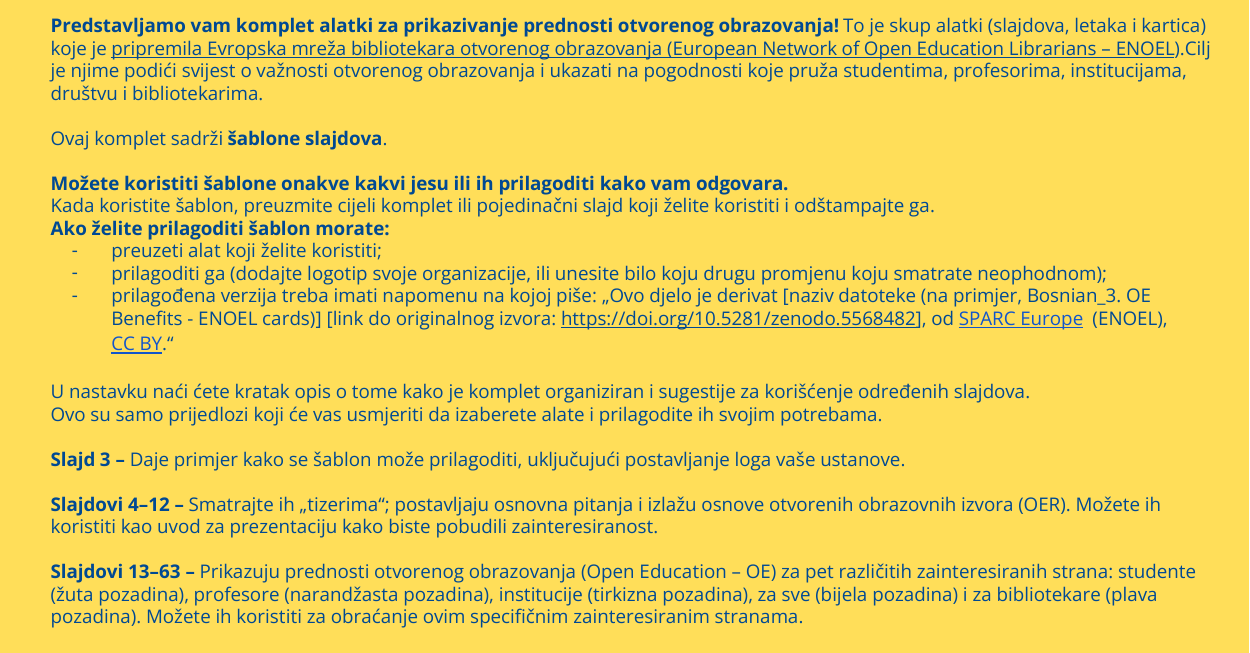

Predstavljamo vam komplet alatki za prikazivanje prednosti otvorenog obrazovanja! To je skup alatki (slajdova, letaka i kartica) koje je pripremila Evropska mreža bibliotekara otvorenog obrazovanja (European Network of Open Education Librarians – ENOEL).Cilj je njime podići svijest o važnosti otvorenog obrazovanja i ukazati na pogodnosti koje pruža studentima, profesorima, institucijama, društvu i bibliotekarima.

Ovaj komplet sadrži šablone slajdova.

Možete koristiti šablone onakve kakvi jesu ili ih prilagoditi kako vam odgovara.
Kada koristite šablon, preuzmite cijeli komplet ili pojedinačni slajd koji želite koristiti i odštampajte ga.
Ako želite prilagoditi šablon morate:
preuzeti alat koji želite koristiti;
prilagoditi ga (dodajte logotip svoje organizacije, ili unesite bilo koju drugu promjenu koju smatrate neophodnom);
prilagođena verzija treba imati napomenu na kojoj piše: „Ovo djelo je derivat [naziv datoteke (na primjer, Bosnian_3. OE Benefits - ENOEL cards)] [link do originalnog izvora: https://doi.org/10.5281/zenodo.5568482], od SPARC Europe  (ENOEL), CC BY.“

U nastavku naći ćete kratak opis o tome kako je komplet organiziran i sugestije za korišćenje određenih slajdova.
Ovo su samo prijedlozi koji će vas usmjeriti da izaberete alate i prilagodite ih svojim potrebama.

Slajd 3 – Daje primjer kako se šablon može prilagoditi, uključujući postavljanje loga vaše ustanove.

Slajdovi 4–12 – Smatrajte ih „tizerima“; postavljaju osnovna pitanja i izlažu osnove otvorenih obrazovnih izvora (OER). Možete ih koristiti kao uvod za prezentaciju kako biste pobudili zainteresiranost.

Slajdovi 13–63 – Prikazuju prednosti otvorenog obrazovanja (Open Education – OE) za pet različitih zainteresiranih strana: studente (žuta pozadina), profesore (narandžasta pozadina), institucije (tirkizna pozadina), za sve (bijela pozadina) i za bibliotekare (plava pozadina). Možete ih koristiti za obraćanje ovim specifičnim zainteresiranim stranama.